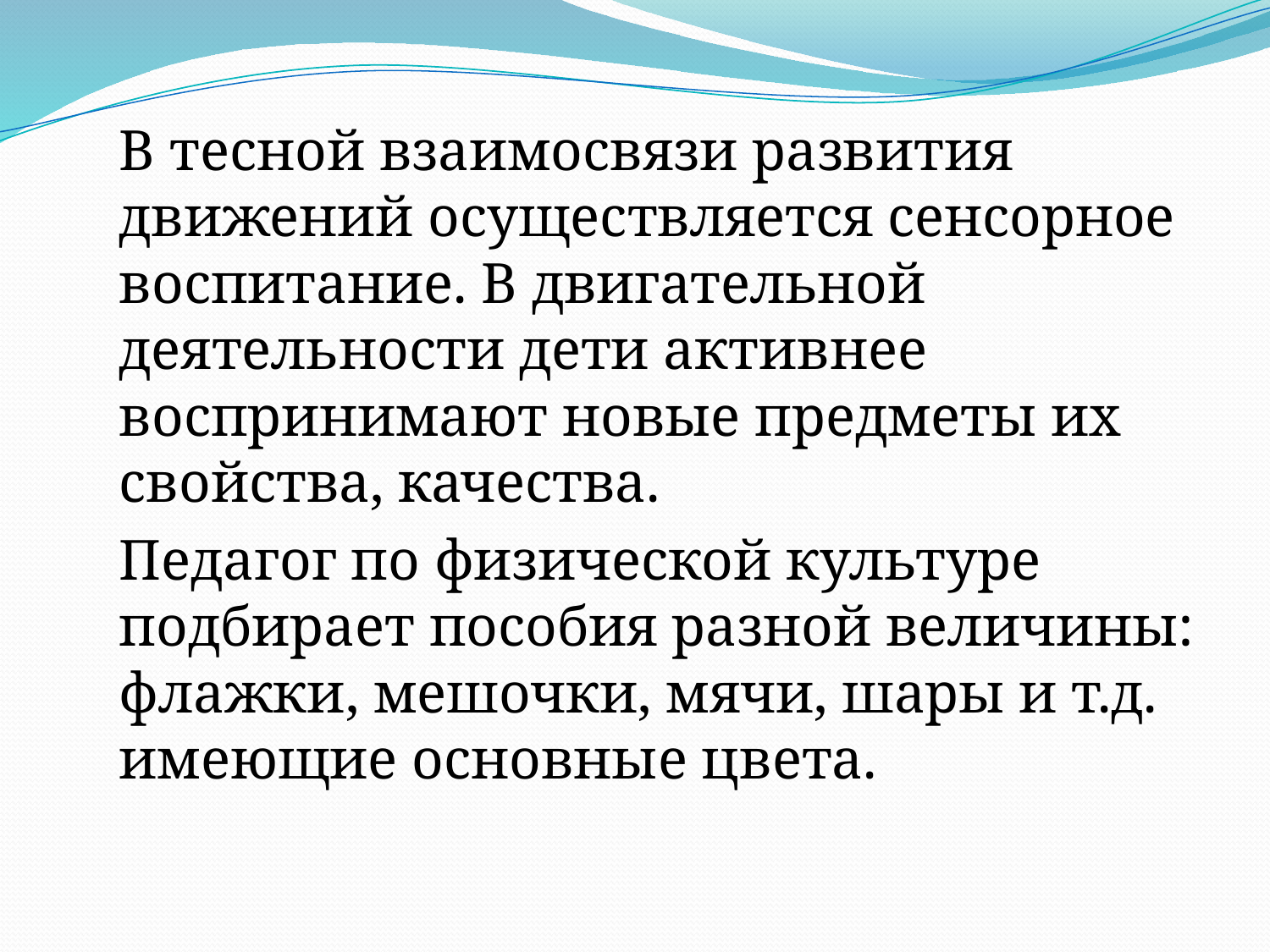

В тесной взаимосвязи развития движений осуществляется сенсорное воспитание. В двигательной деятельности дети активнее воспринимают новые предметы их свойства, качества.
		Педагог по физической культуре подбирает пособия разной величины: флажки, мешочки, мячи, шары и т.д. имеющие основные цвета.